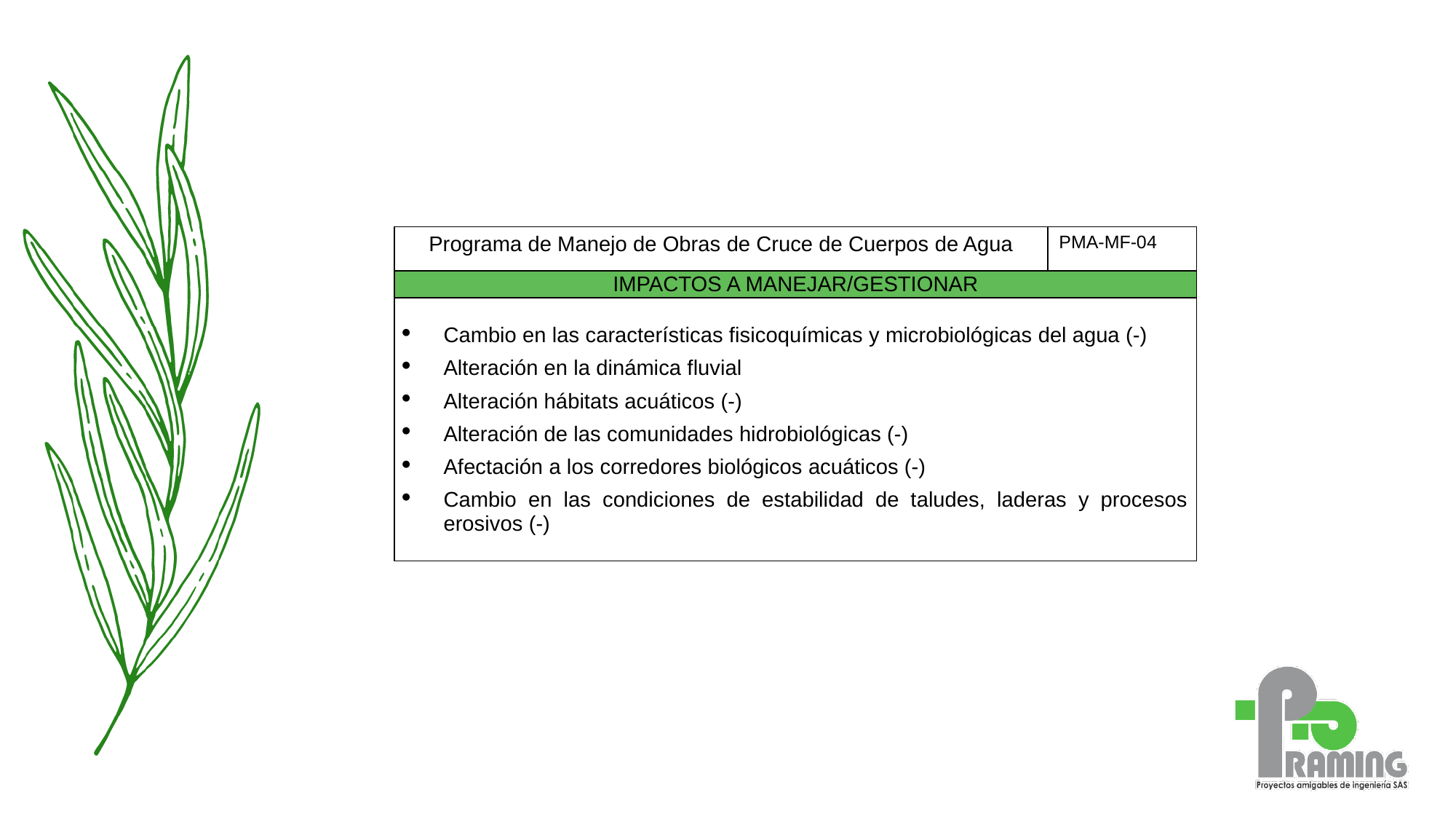

| Programa de Manejo de Obras de Cruce de Cuerpos de Agua | PMA-MF-04 |
| --- | --- |
| IMPACTOS A MANEJAR/GESTIONAR |
| --- |
| Cambio en las características fisicoquímicas y microbiológicas del agua (-) Alteración en la dinámica fluvial Alteración hábitats acuáticos (-) Alteración de las comunidades hidrobiológicas (-) Afectación a los corredores biológicos acuáticos (-) Cambio en las condiciones de estabilidad de taludes, laderas y procesos erosivos (-) |